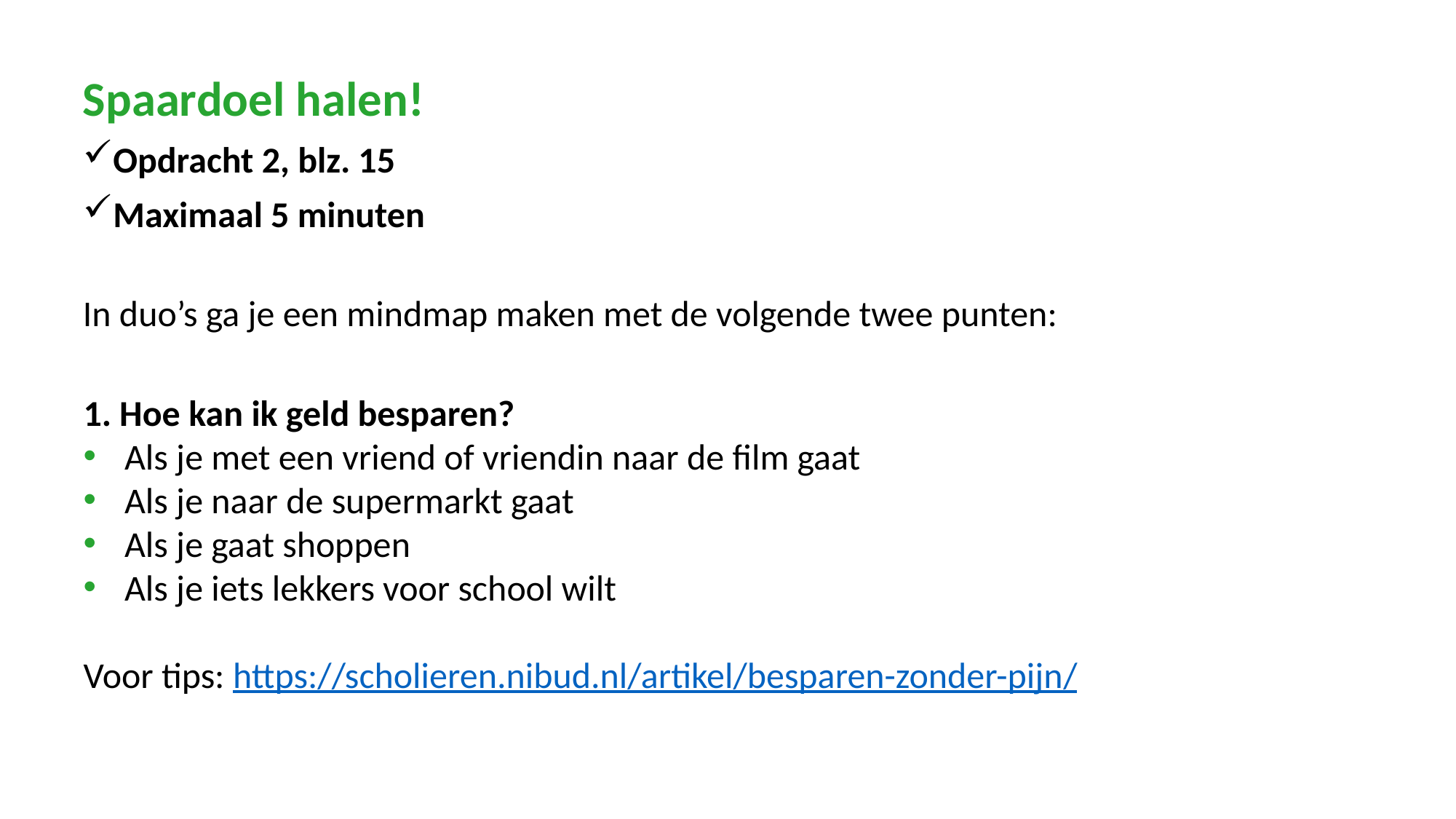

Spaardoel halen!
Opdracht 2, blz. 15
Maximaal 5 minuten

In duo’s ga je een mindmap maken met de volgende twee punten:
1. Hoe kan ik geld besparen?
Als je met een vriend of vriendin naar de film gaat
Als je naar de supermarkt gaat
Als je gaat shoppen
Als je iets lekkers voor school wilt

Voor tips: https://scholieren.nibud.nl/artikel/besparen-zonder-pijn/